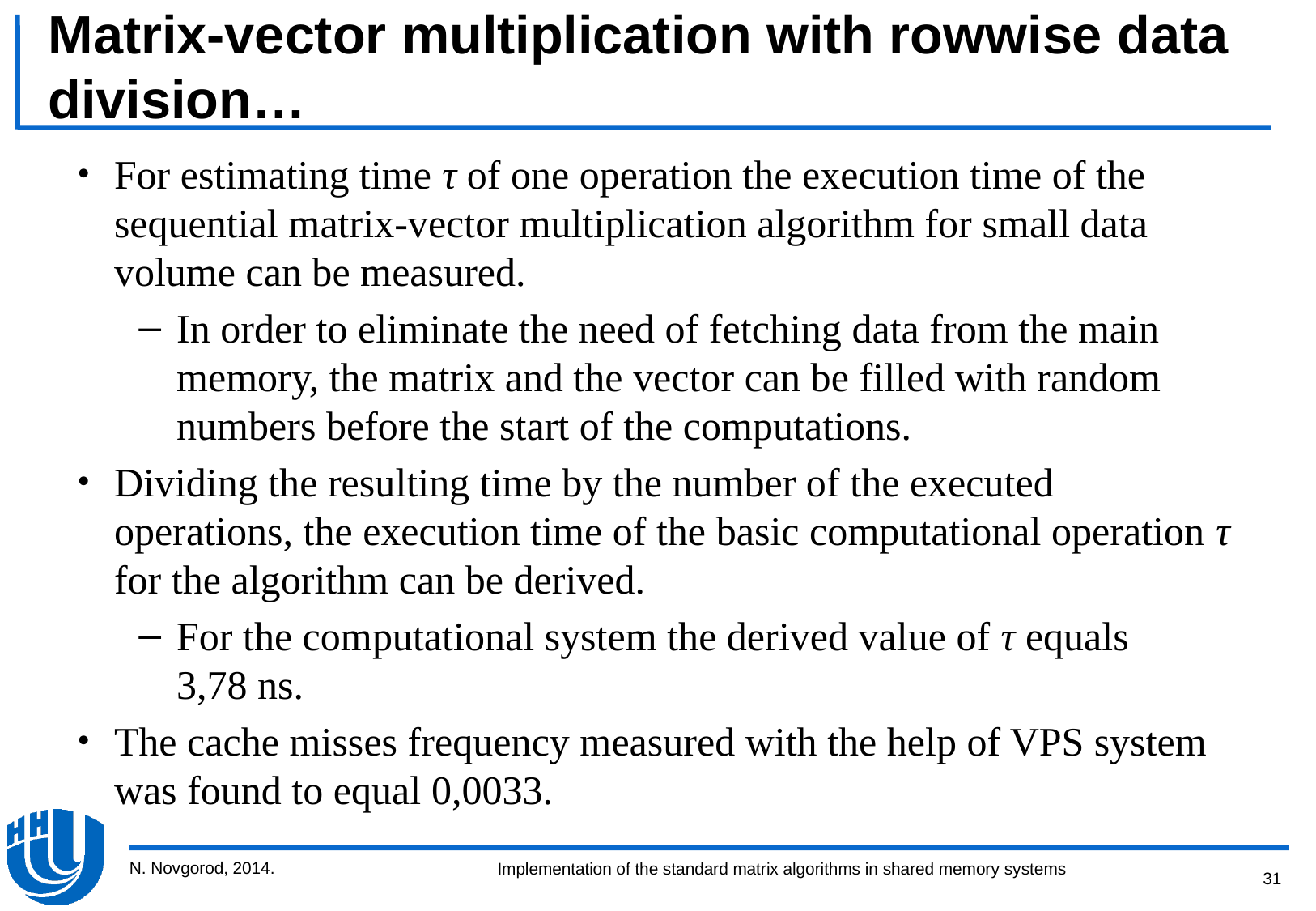

# Matrix-vector multiplication with rowwise data division…
For estimating time τ of one operation the execution time of the sequential matrix-vector multiplication algorithm for small data volume can be measured.
In order to eliminate the need of fetching data from the main memory, the matrix and the vector can be filled with random numbers before the start of the computations.
Dividing the resulting time by the number of the executed operations, the execution time of the basic computational operation τ for the algorithm can be derived.
For the computational system the derived value of τ equals
3,78 ns.
The cache misses frequency measured with the help of VPS system was found to equal 0,0033.

N. Novgorod, 2014.
31
Implementation of the standard matrix algorithms in shared memory systems